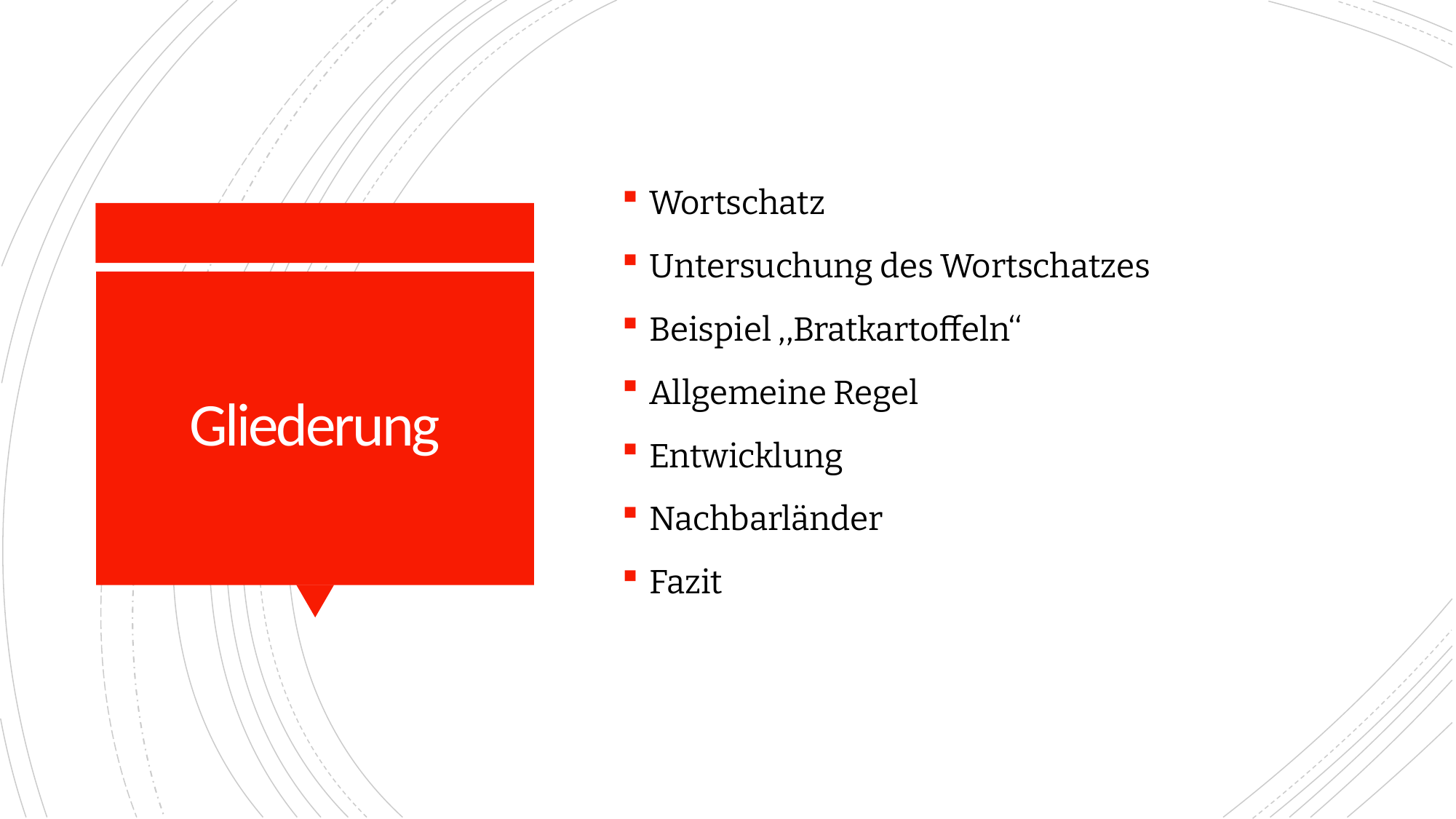

Wortschatz
Untersuchung des Wortschatzes
Beispiel ,,Bratkartoffeln‘‘
Allgemeine Regel
Entwicklung
Nachbarländer
Fazit

# Gliederung